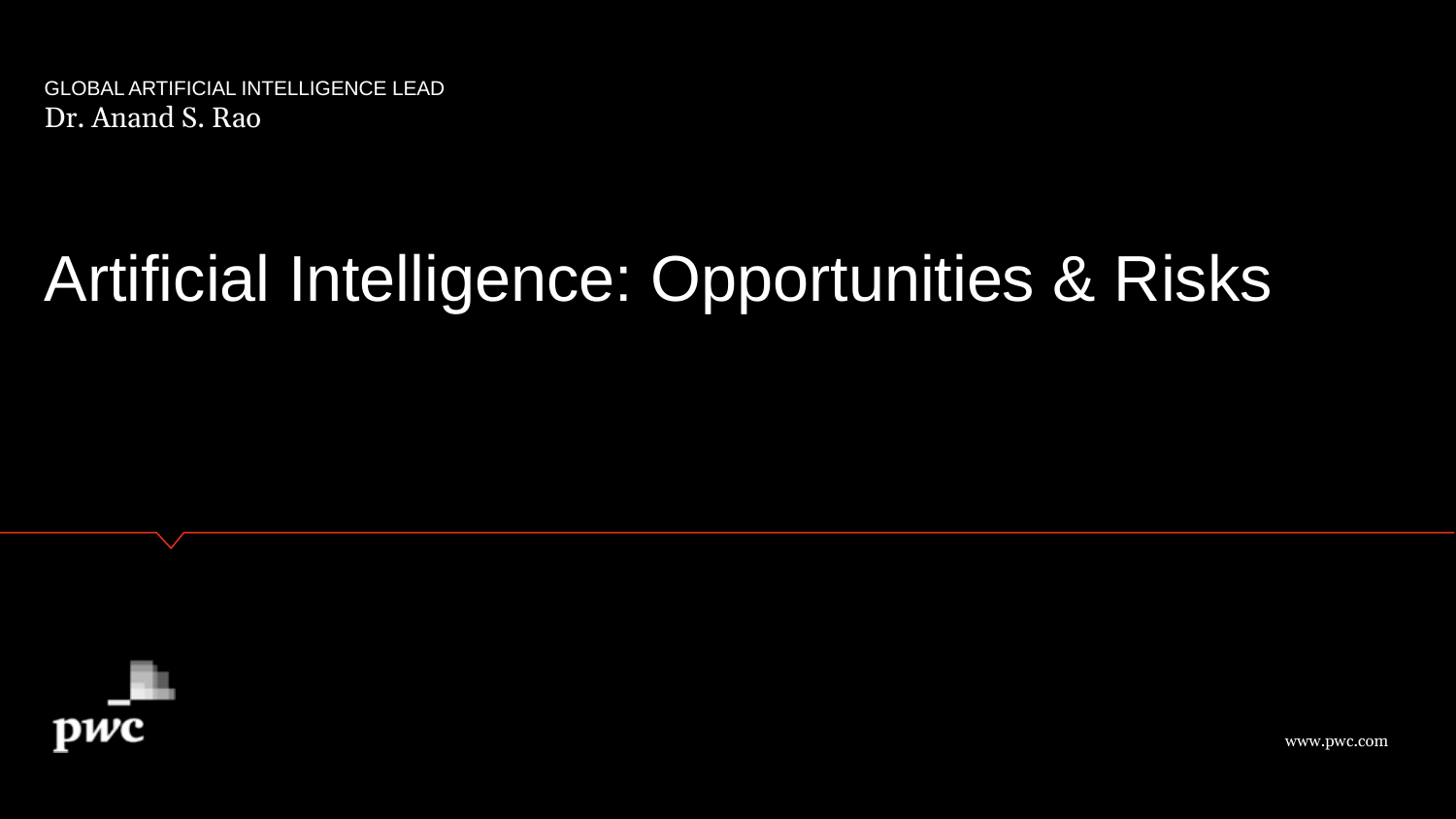

GLOBAL ARTIFICIAL INTELLIGENCE LEAD
Dr. Anand S. Rao

Artificial Intelligence: Opportunities & Risks
# Ethical Challenges for Accounting Professionals
www.pwc.com
3